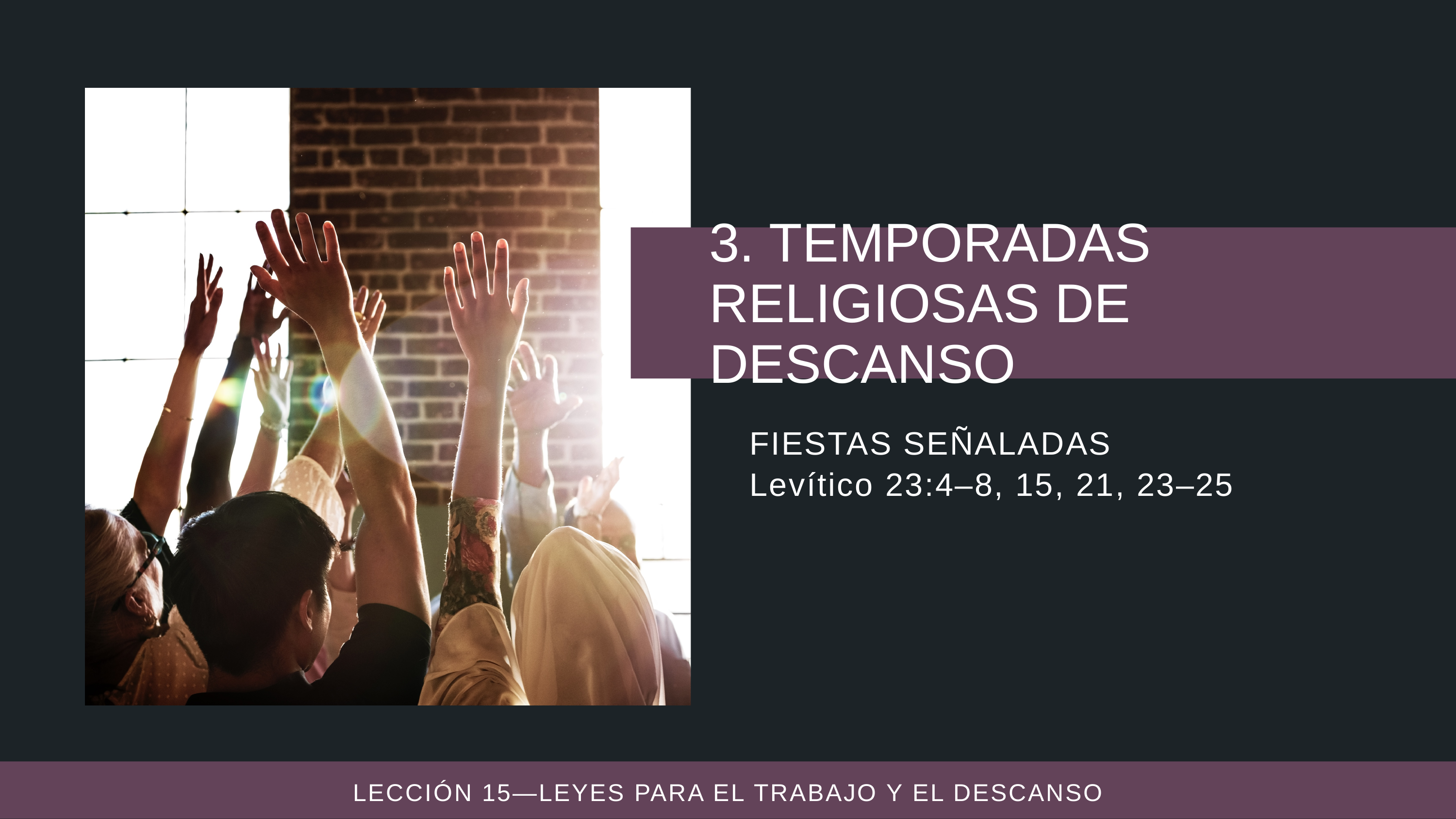

FIESTAS SEÑALADAS
Levítico 23:4–8, 15, 21, 23–25